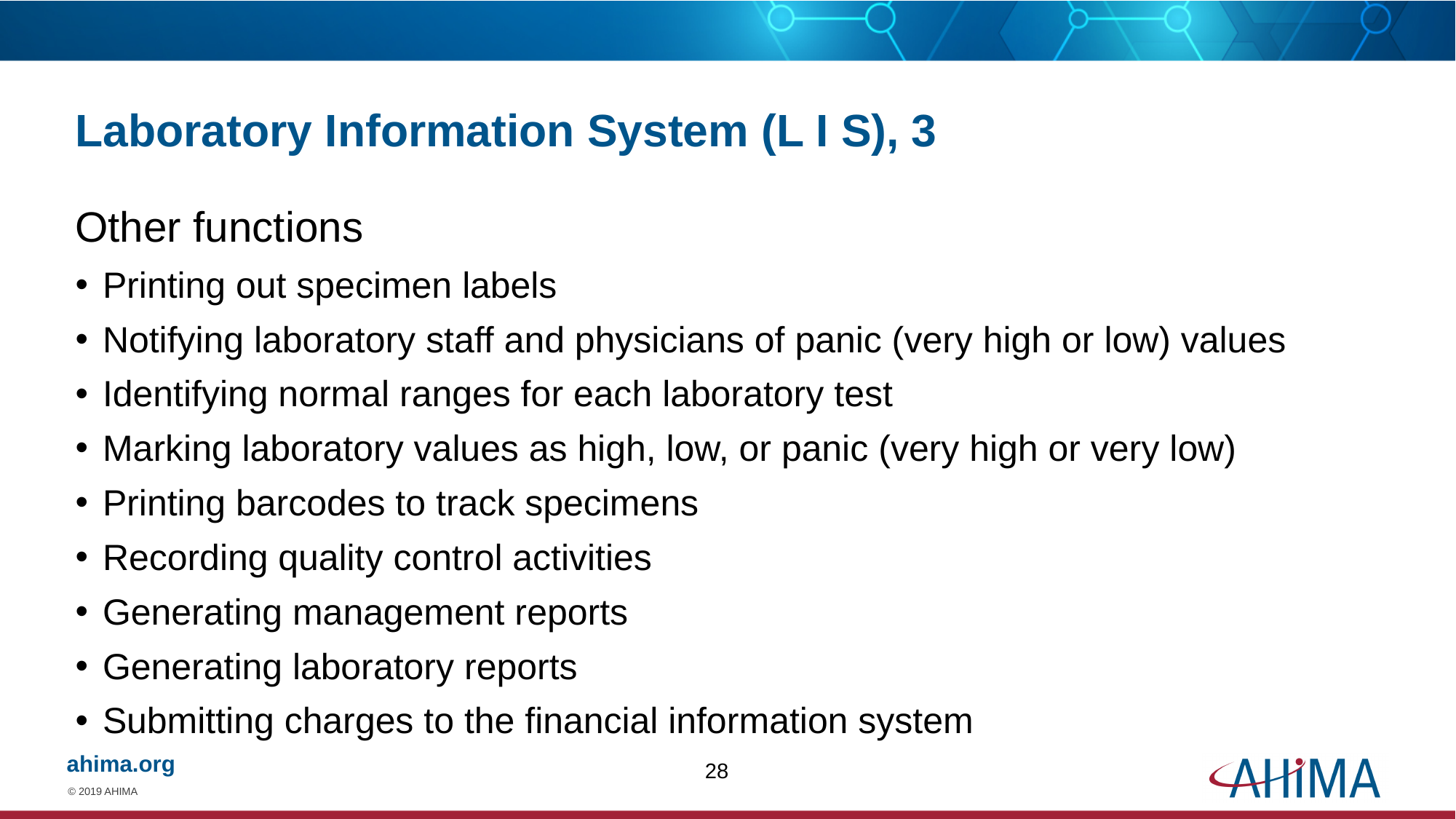

# Laboratory Information System (L I S), 3
Other functions
Printing out specimen labels
Notifying laboratory staff and physicians of panic (very high or low) values
Identifying normal ranges for each laboratory test
Marking laboratory values as high, low, or panic (very high or very low)
Printing barcodes to track specimens
Recording quality control activities
Generating management reports
Generating laboratory reports
Submitting charges to the financial information system